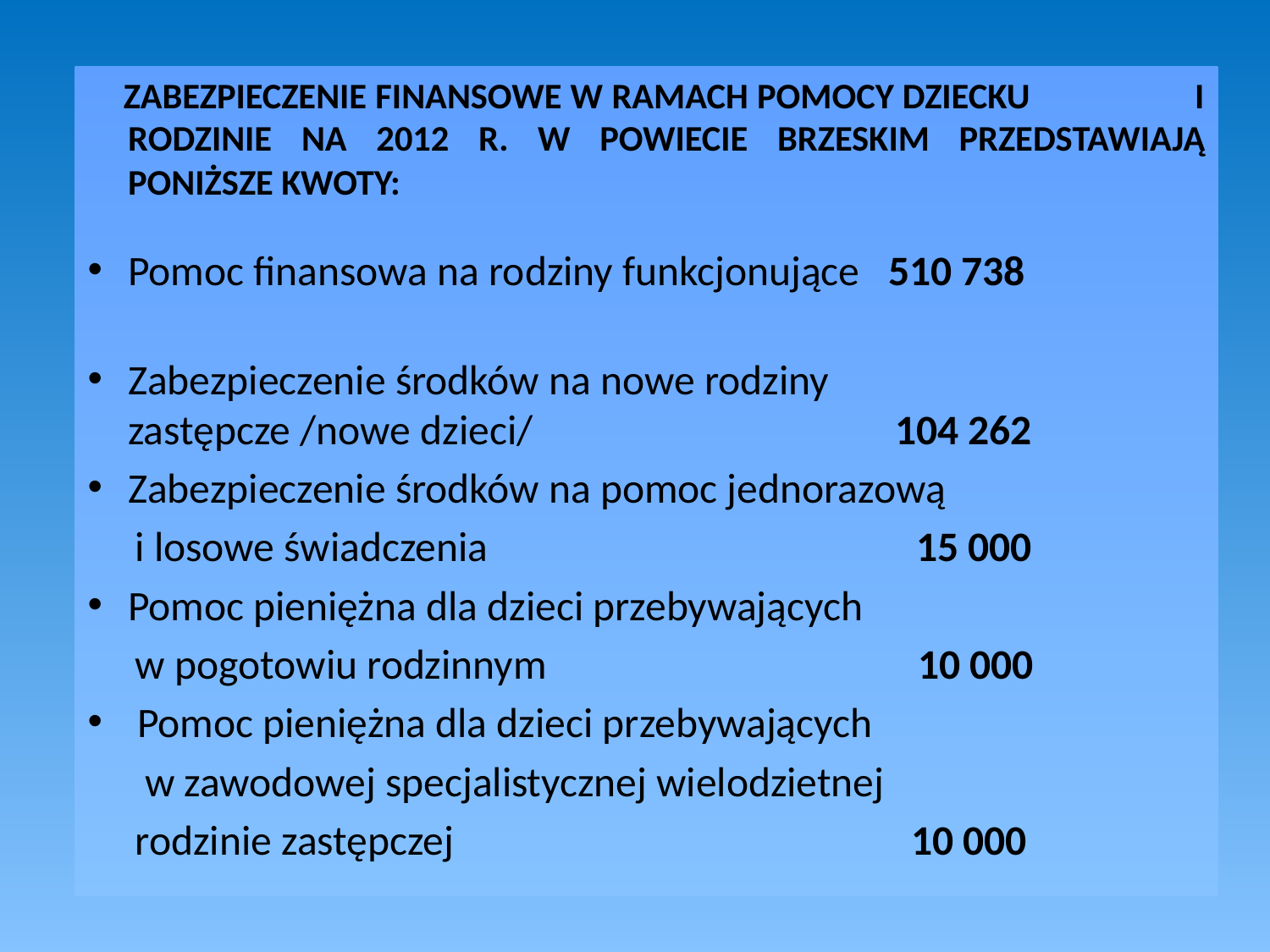

ZABEZPIECZENIE FINANSOWE W RAMACH POMOCY DZIECKU                   I RODZINIE NA 2012 R. W POWIECIE BRZESKIM PRZEDSTAWIAJĄ PONIŻSZE KWOTY:

Pomoc finansowa na rodziny funkcjonujące   510 738
Zabezpieczenie środków na nowe rodziny                       zastępcze /nowe dzieci/                                      104 262
Zabezpieczenie środków na pomoc jednorazową
     i losowe świadczenia                                             15 000
Pomoc pieniężna dla dzieci przebywających
     w pogotowiu rodzinnym                                       10 000
 Pomoc pieniężna dla dzieci przebywających
      w zawodowej specjalistycznej wielodzietnej
     rodzinie zastępczej                                                10 000